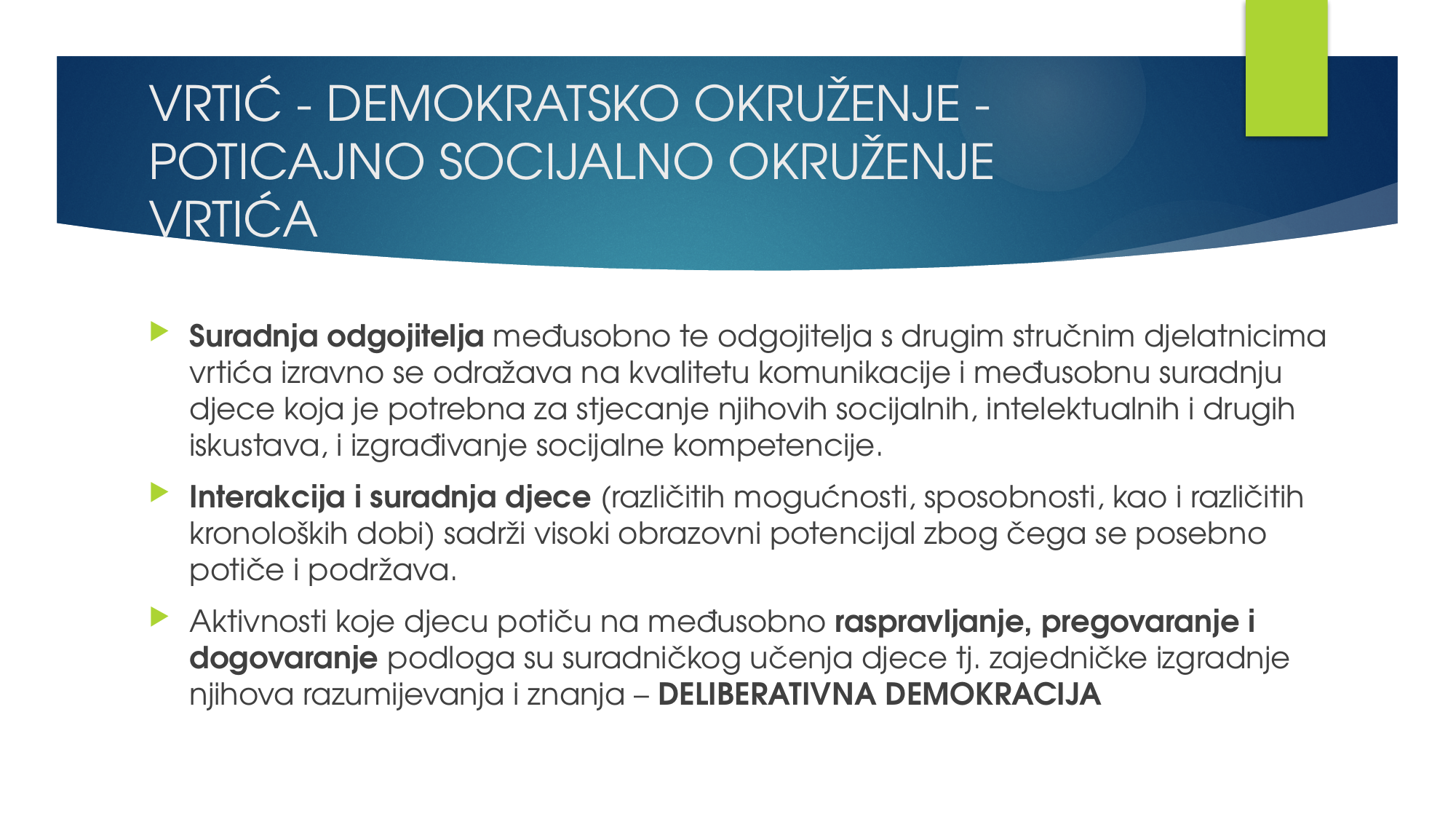

# VRTIĆ - DEMOKRATSKO OKRUŽENJE - POTICAJNO SOCIJALNO OKRUŽENJE VRTIĆA
Suradnja odgojitelja međusobno te odgojitelja s drugim stručnim djelatnicima vrtića izravno se odražava na kvalitetu komunikacije i međusobnu suradnju djece koja je potrebna za stjecanje njihovih socijalnih, intelektualnih i drugih iskustava, i izgrađivanje socijalne kompetencije.
Interakcija i suradnja djece (različitih mogućnosti, sposobnosti, kao i različitih kronoloških dobi) sadrži visoki obrazovni potencijal zbog čega se posebno potiče i podržava.
Aktivnosti koje djecu potiču na međusobno raspravljanje, pregovaranje i dogovaranje podloga su suradničkog učenja djece tj. zajedničke izgradnje njihova razumijevanja i znanja – DELIBERATIVNA DEMOKRACIJA